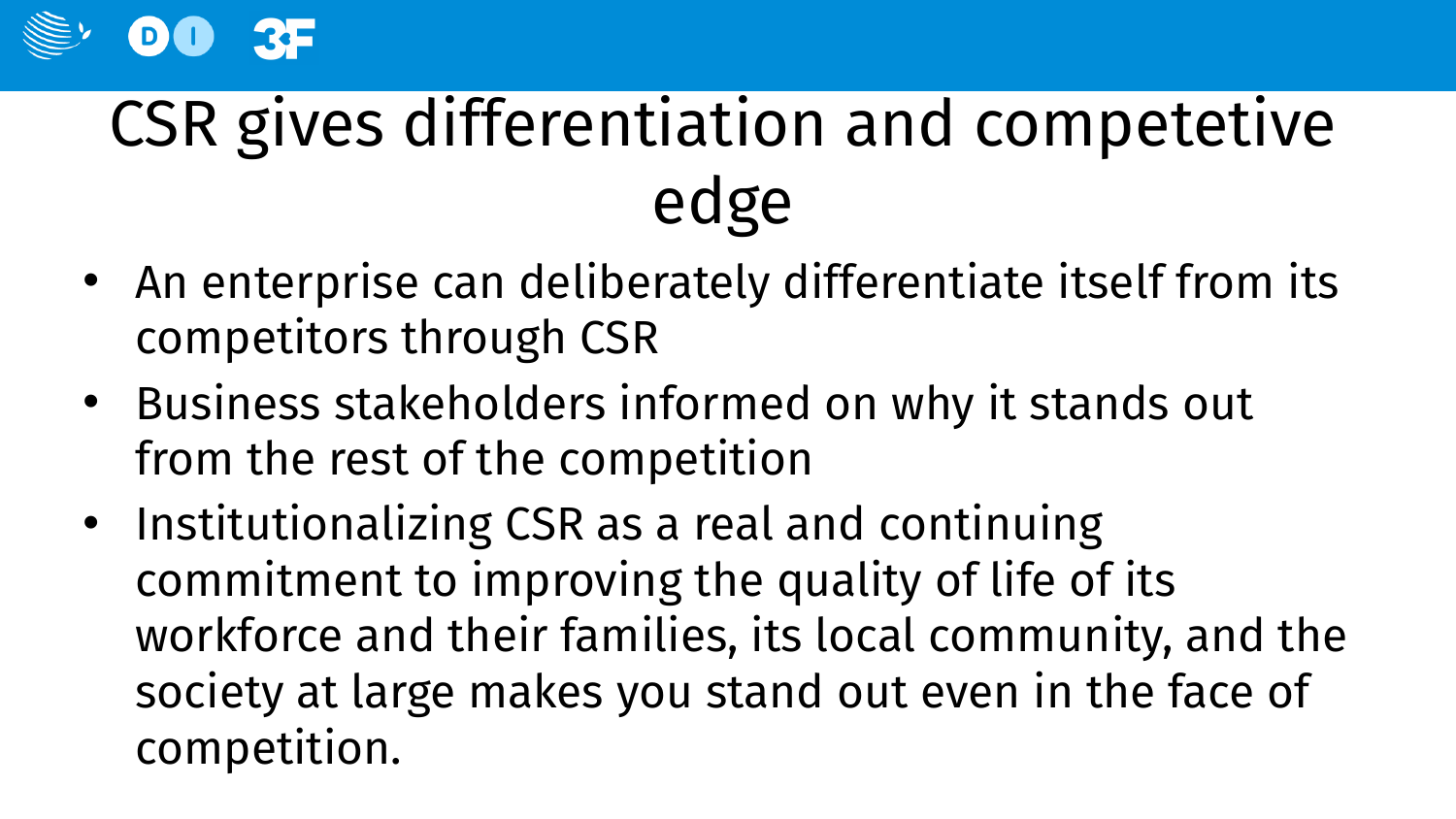

# CSR gives differentiation and competetive edge
An enterprise can deliberately differentiate itself from its competitors through CSR
Business stakeholders informed on why it stands out from the rest of the competition
Institutionalizing CSR as a real and continuing commitment to improving the quality of life of its workforce and their families, its local community, and the society at large makes you stand out even in the face of competition.